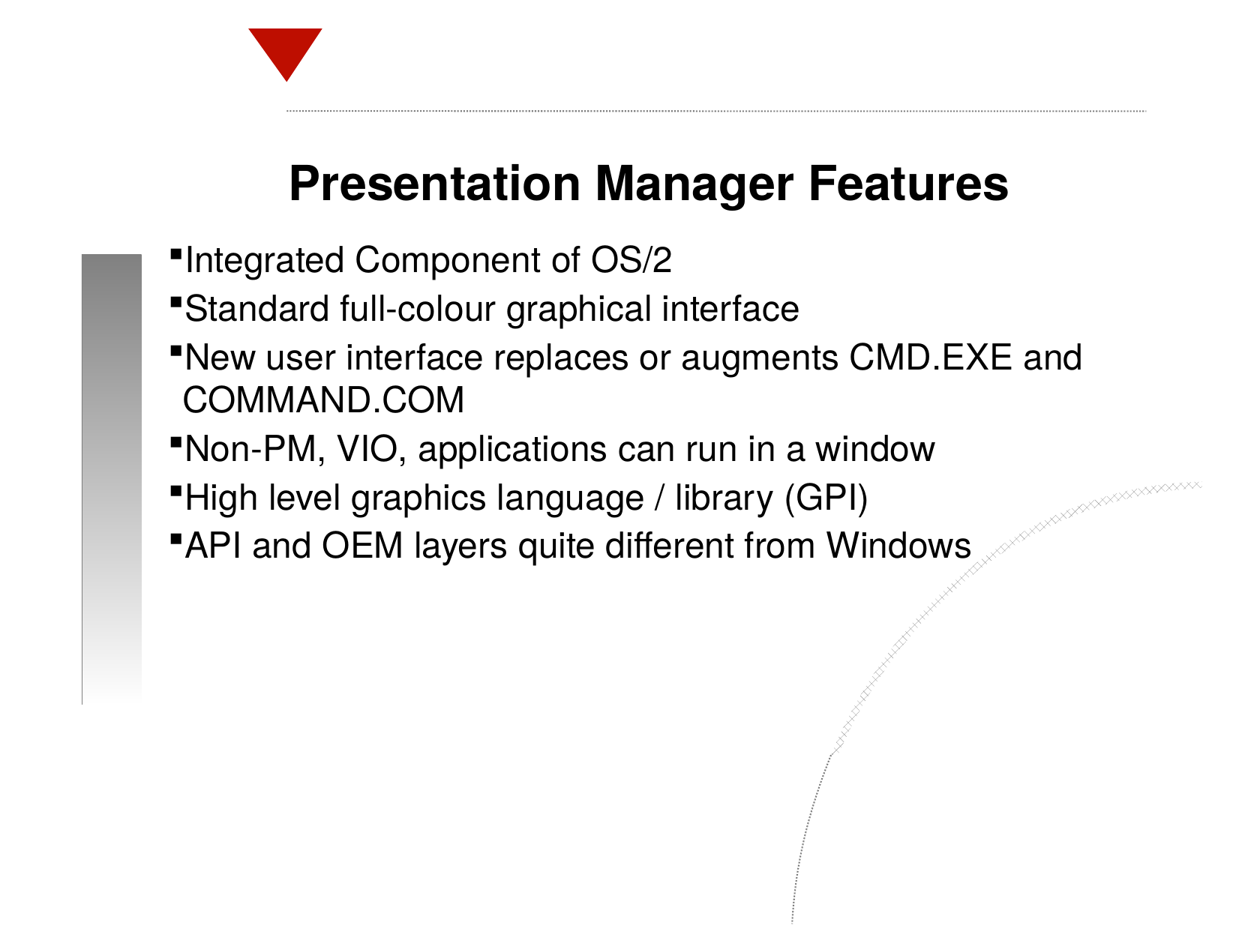

Presentation Manager Features
Integrated Component of OS/2
Standard full-colour graphical interface
New user interface replaces or augments CMD.EXE and COMMAND.COM
Non-PM, VIO, applications can run in a window
High level graphics language / library (GPI)
API and OEM layers quite different from Windows